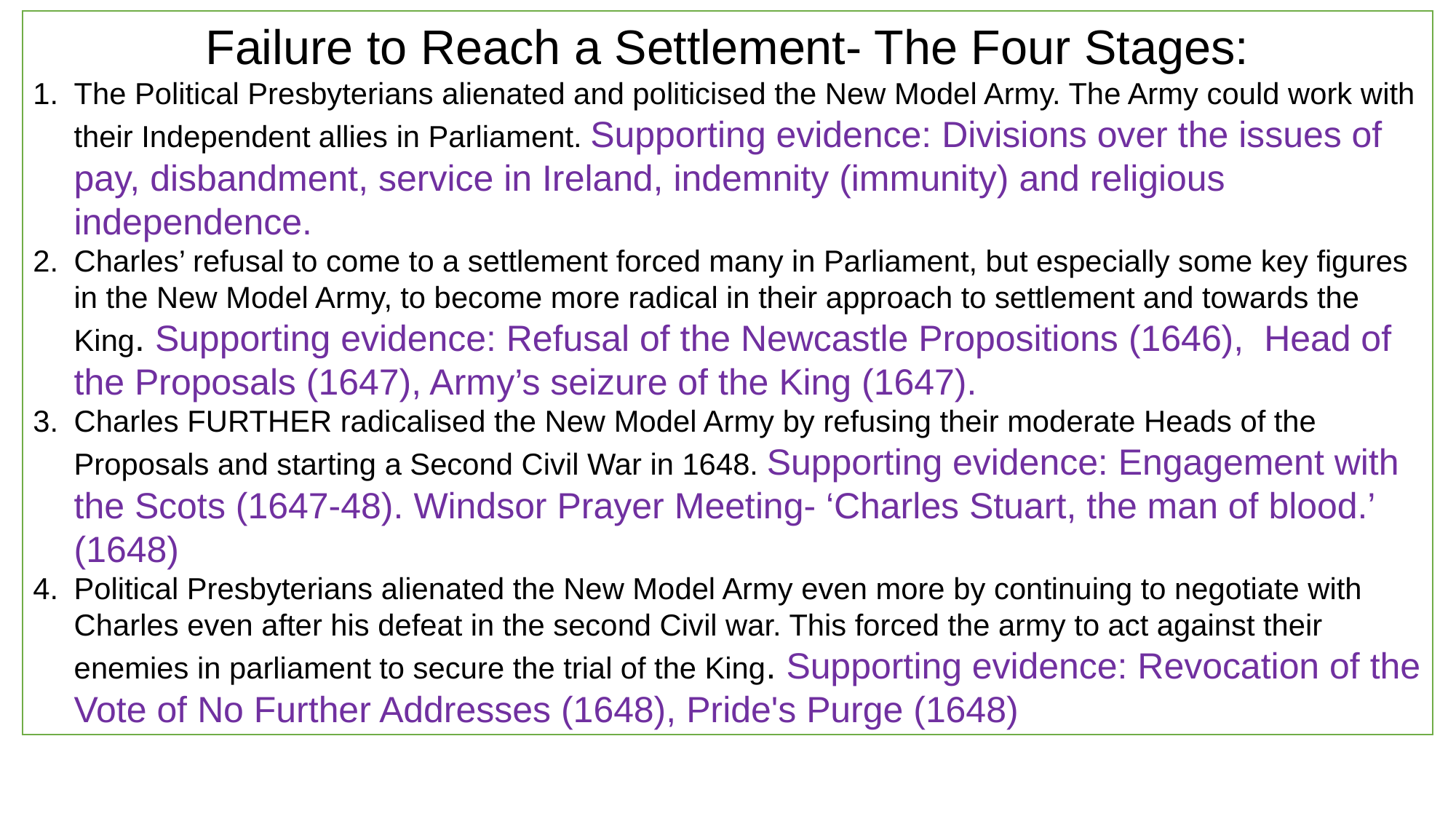

Failure to Reach a Settlement- The Four Stages:
The Political Presbyterians alienated and politicised the New Model Army. The Army could work with their Independent allies in Parliament. Supporting evidence: Divisions over the issues of pay, disbandment, service in Ireland, indemnity (immunity) and religious independence.
Charles’ refusal to come to a settlement forced many in Parliament, but especially some key figures in the New Model Army, to become more radical in their approach to settlement and towards the King. Supporting evidence: Refusal of the Newcastle Propositions (1646),  Head of the Proposals (1647), Army’s seizure of the King (1647).
Charles FURTHER radicalised the New Model Army by refusing their moderate Heads of the Proposals and starting a Second Civil War in 1648. Supporting evidence: Engagement with the Scots (1647-48). Windsor Prayer Meeting- ‘Charles Stuart, the man of blood.’ (1648)
Political Presbyterians alienated the New Model Army even more by continuing to negotiate with Charles even after his defeat in the second Civil war. This forced the army to act against their enemies in parliament to secure the trial of the King. Supporting evidence: Revocation of the Vote of No Further Addresses (1648), Pride's Purge (1648)